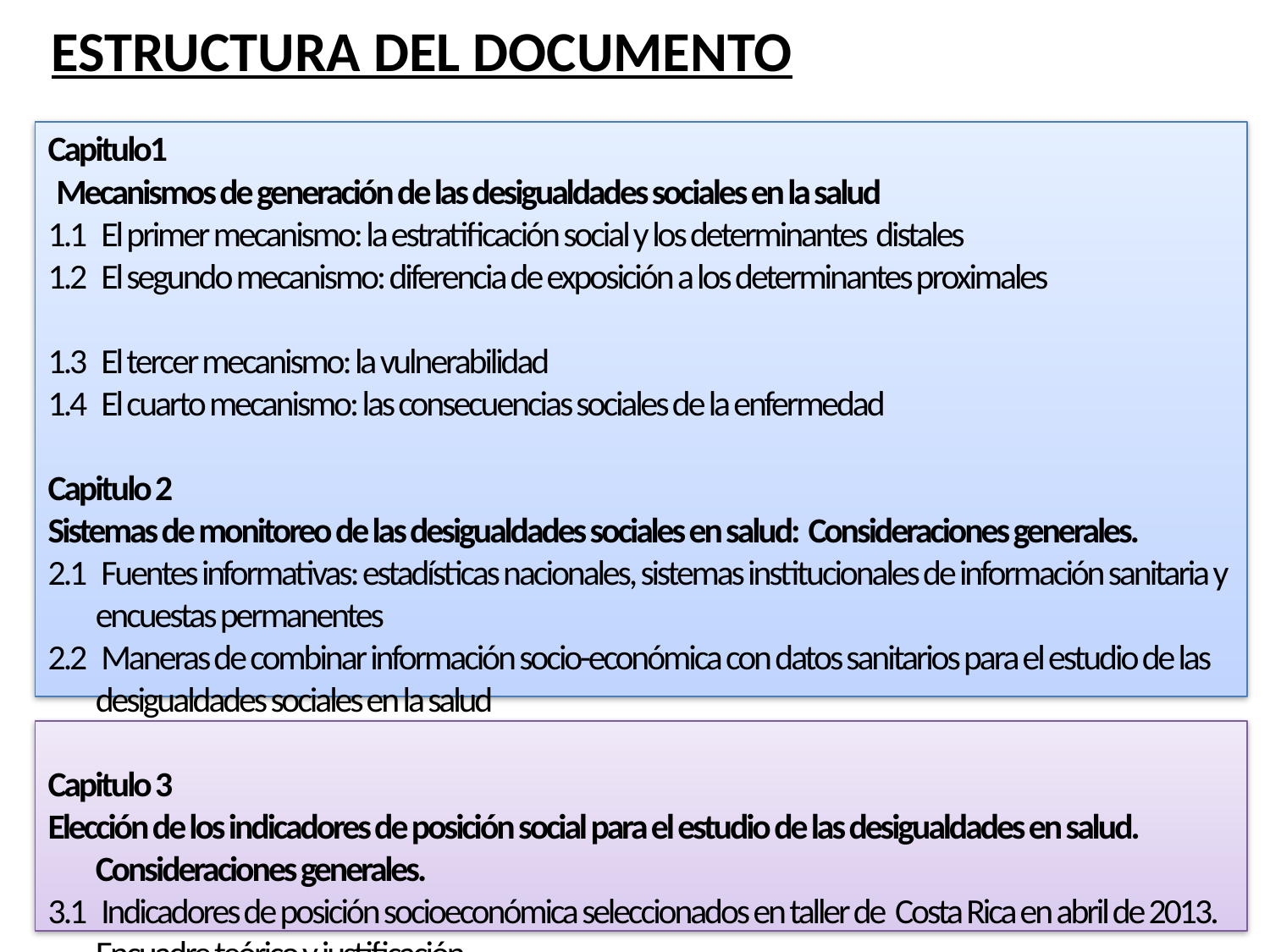

# ESTRUCTURA DEL DOCUMENTO

Capitulo1
 Mecanismos de generación de las desigualdades sociales en la salud
1.1   El primer mecanismo: la estratificación social y los determinantes distales
1.2   El segundo mecanismo: diferencia de exposición a los determinantes proximales
1.3   El tercer mecanismo: la vulnerabilidad
1.4   El cuarto mecanismo: las consecuencias sociales de la enfermedad

Capitulo 2
Sistemas de monitoreo de las desigualdades sociales en salud: Consideraciones generales.
2.1   Fuentes informativas: estadísticas nacionales, sistemas institucionales de información sanitaria y encuestas permanentes
2.2   Maneras de combinar información socio-económica con datos sanitarios para el estudio de las desigualdades sociales en la salud

Capitulo 3
Elección de los indicadores de posición social para el estudio de las desigualdades en salud. Consideraciones generales.
3.1   Indicadores de posición socioeconómica seleccionados en taller de  Costa Rica en abril de 2013.
	Encuadre teórico y justificación